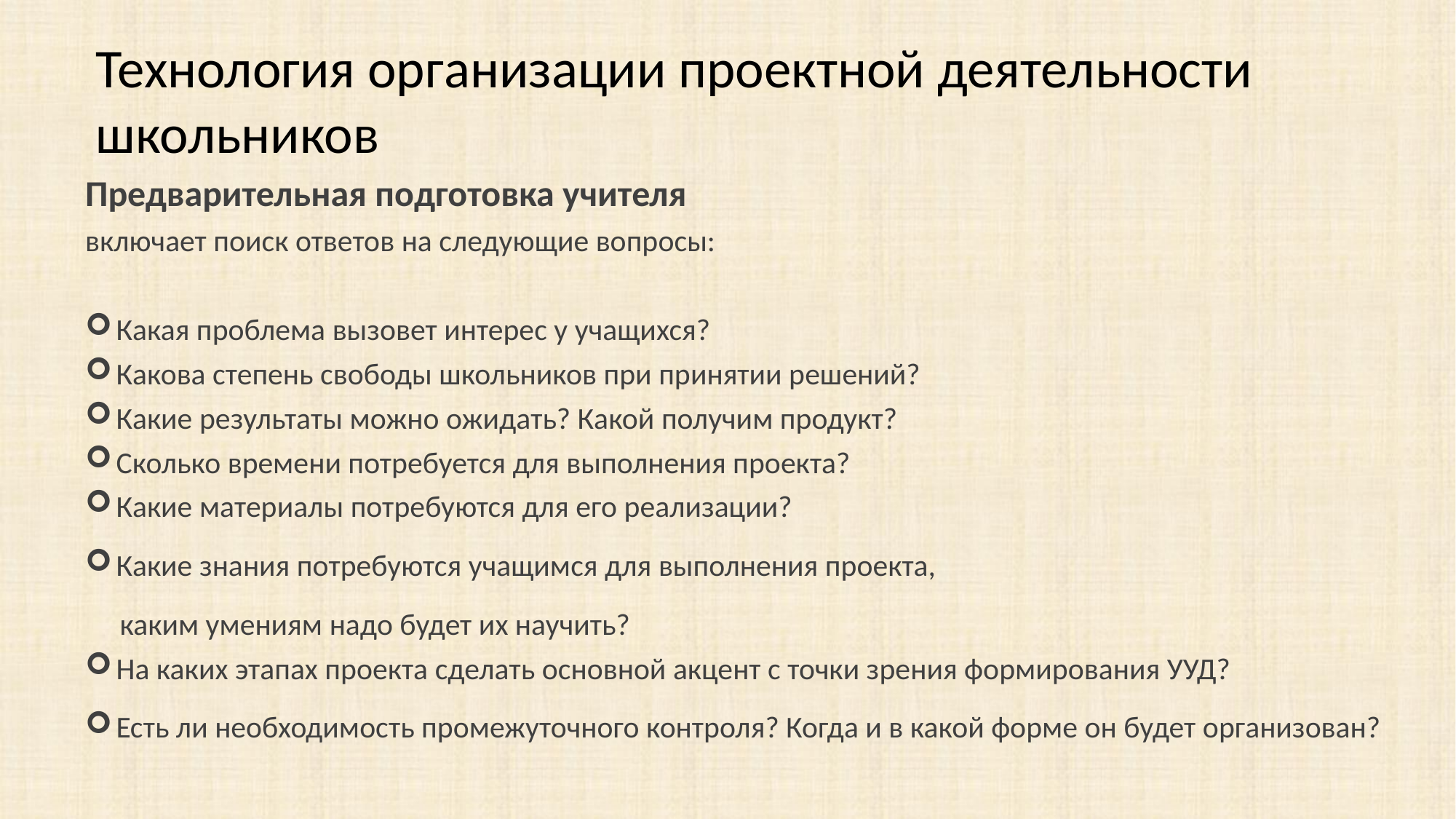

Технология организации проектной деятельности школьников
Предварительная подготовка учителя
включает поиск ответов на следующие вопросы:

Какая проблема вызовет интерес у учащихся?
Какова степень свободы школьников при принятии решений?
Какие результаты можно ожидать? Какой получим продукт?
Сколько времени потребуется для выполнения проекта?
Какие материалы потребуются для его реализации?
Какие знания потребуются учащимся для выполнения проекта,
     каким умениям надо будет их научить?
На каких этапах проекта сделать основной акцент с точки зрения формирования УУД?
Есть ли необходимость промежуточного контроля? Когда и в какой форме он будет организован?